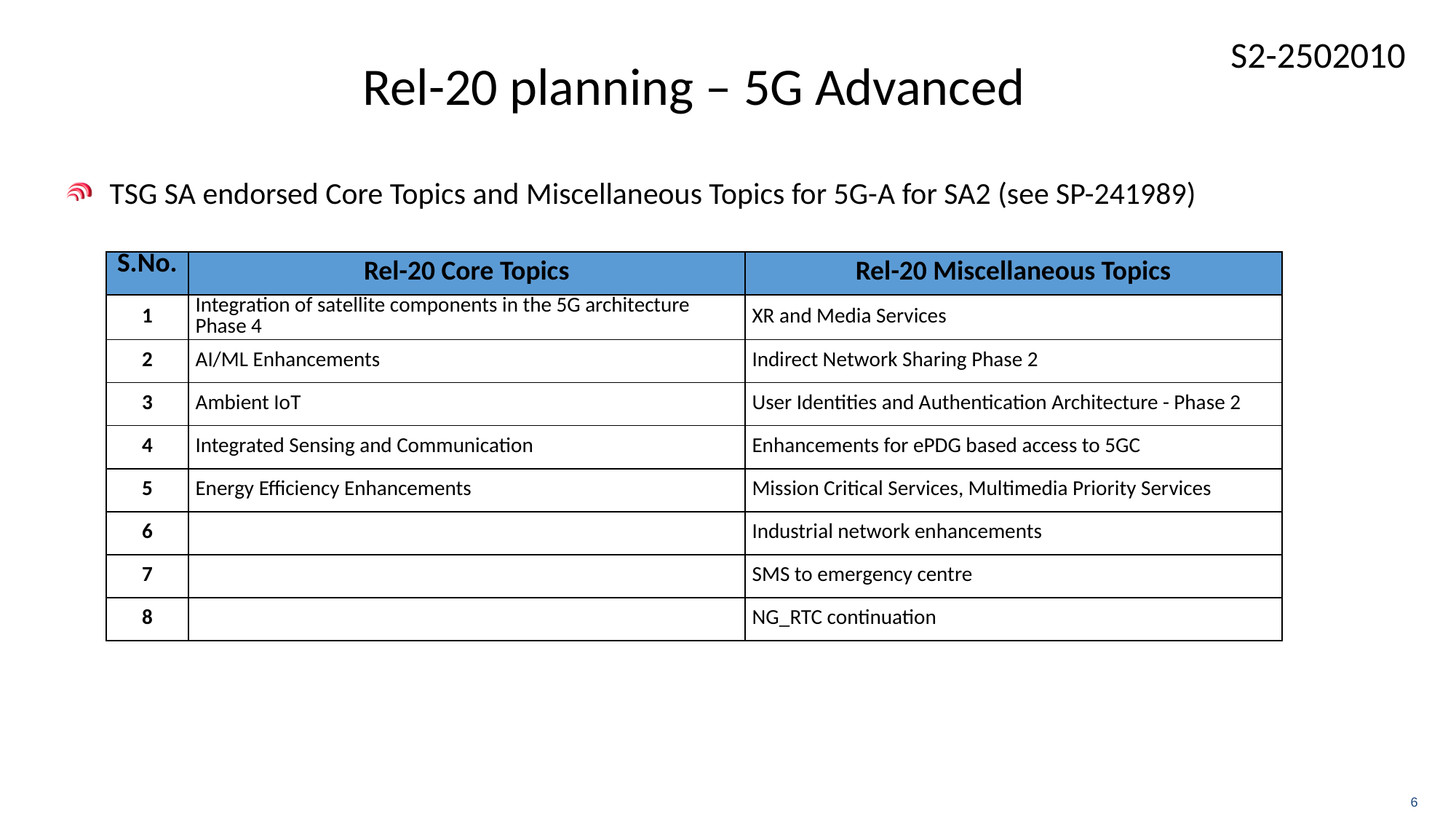

# Rel-20 planning – 5G Advanced
TSG SA endorsed Core Topics and Miscellaneous Topics for 5G-A for SA2 (see SP-241989)
| S.No. | Rel-20 Core Topics | Rel-20 Miscellaneous Topics |
| --- | --- | --- |
| 1 | Integration of satellite components in the 5G architecture Phase 4 | XR and Media Services |
| 2 | AI/ML Enhancements | Indirect Network Sharing Phase 2 |
| 3 | Ambient IoT | User Identities and Authentication Architecture - Phase 2 |
| 4 | Integrated Sensing and Communication | Enhancements for ePDG based access to 5GC |
| 5 | Energy Efficiency Enhancements | Mission Critical Services, Multimedia Priority Services |
| 6 |  | Industrial network enhancements |
| 7 |  | SMS to emergency centre |
| 8 |  | NG\_RTC continuation |